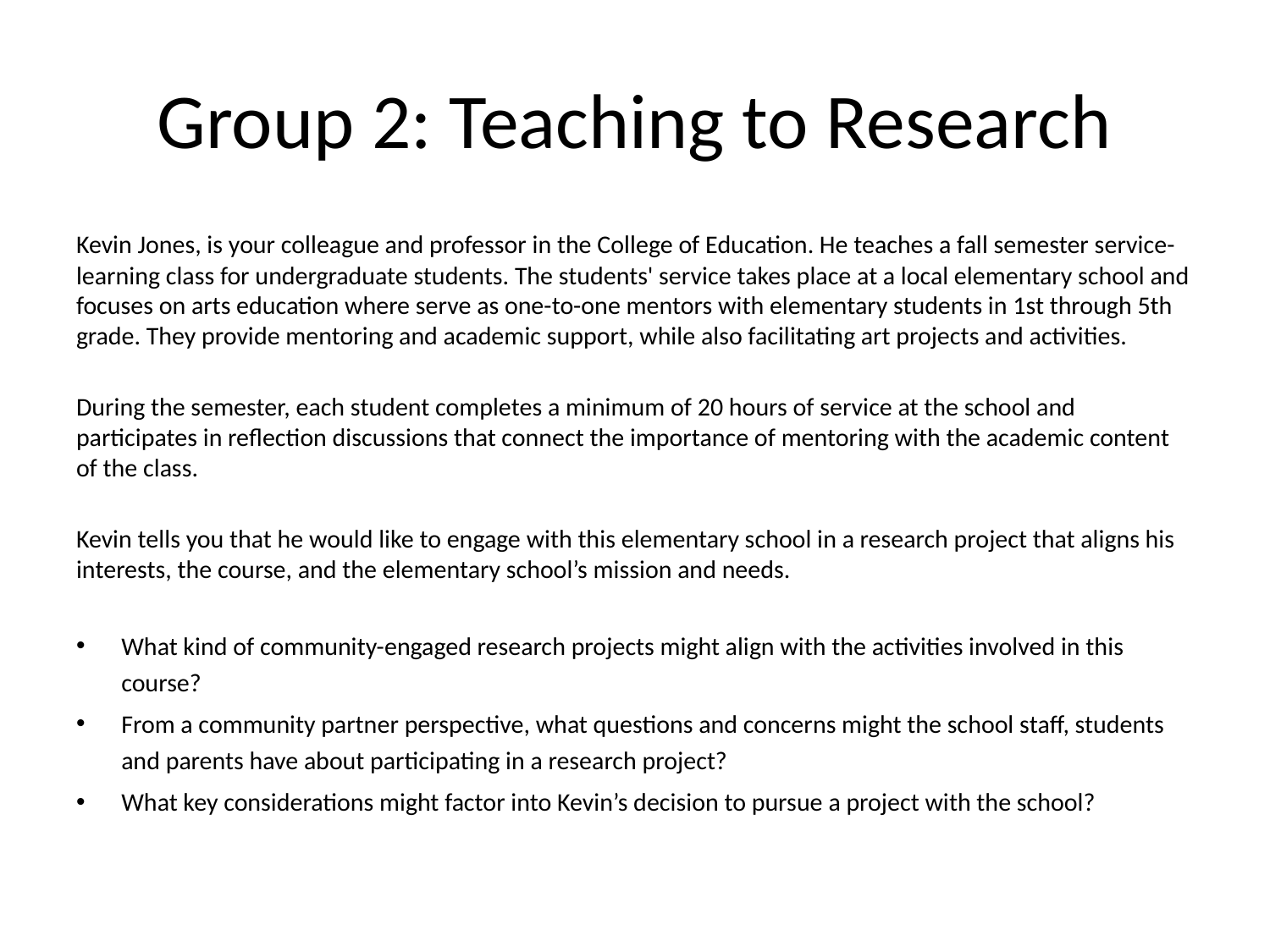

# Group 2: Teaching to Research
Kevin Jones, is your colleague and professor in the College of Education. He teaches a fall semester service-learning class for undergraduate students. The students' service takes place at a local elementary school and focuses on arts education where serve as one-to-one mentors with elementary students in 1st through 5th grade. They provide mentoring and academic support, while also facilitating art projects and activities.

During the semester, each student completes a minimum of 20 hours of service at the school and participates in reflection discussions that connect the importance of mentoring with the academic content of the class.

Kevin tells you that he would like to engage with this elementary school in a research project that aligns his interests, the course, and the elementary school’s mission and needs.

What kind of community-engaged research projects might align with the activities involved in this course?
From a community partner perspective, what questions and concerns might the school staff, students and parents have about participating in a research project?
What key considerations might factor into Kevin’s decision to pursue a project with the school?